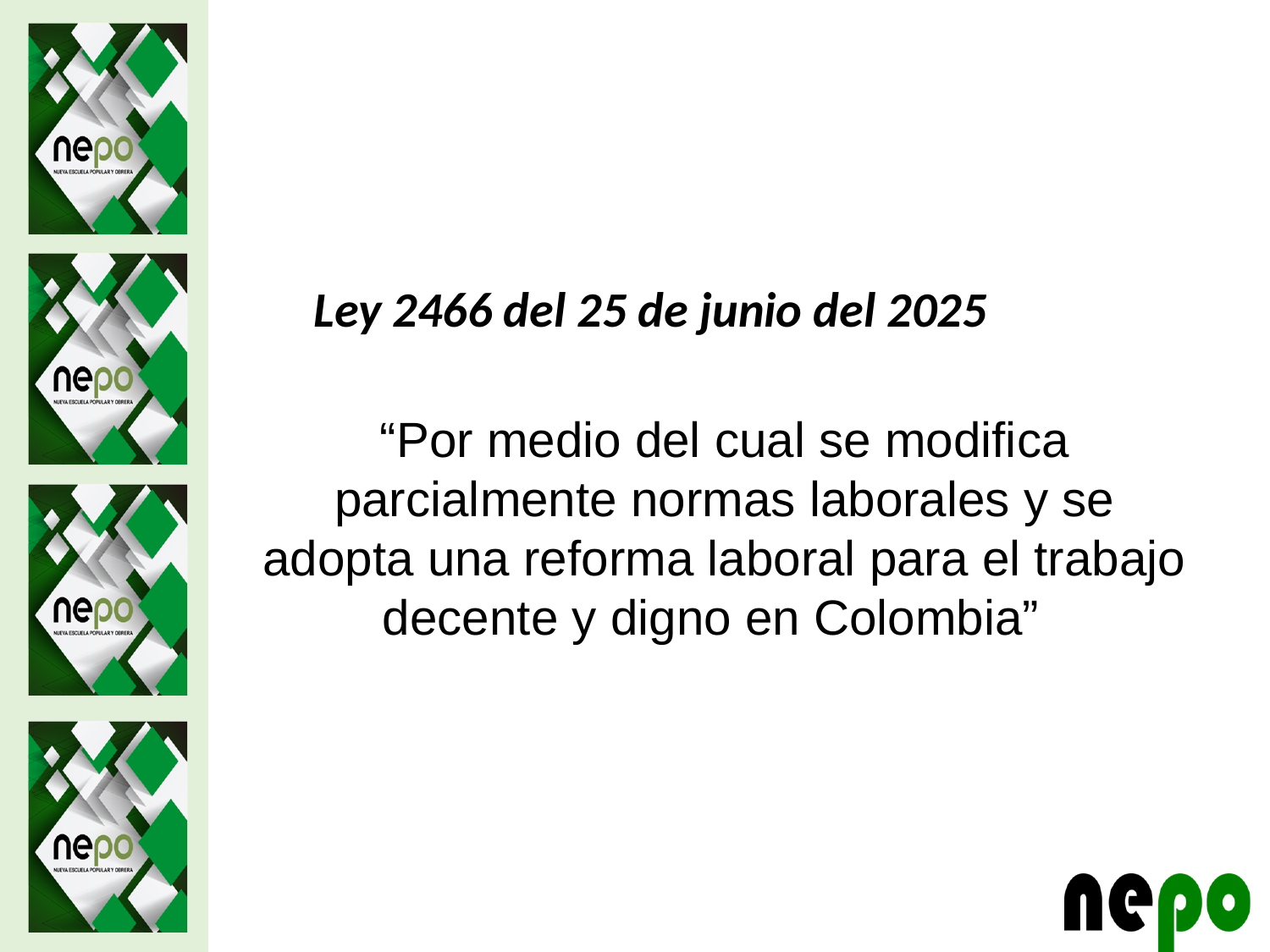

# Ley 2466 del 25 de junio del 2025
“Por medio del cual se modifica parcialmente normas laborales y se adopta una reforma laboral para el trabajo decente y digno en Colombia”